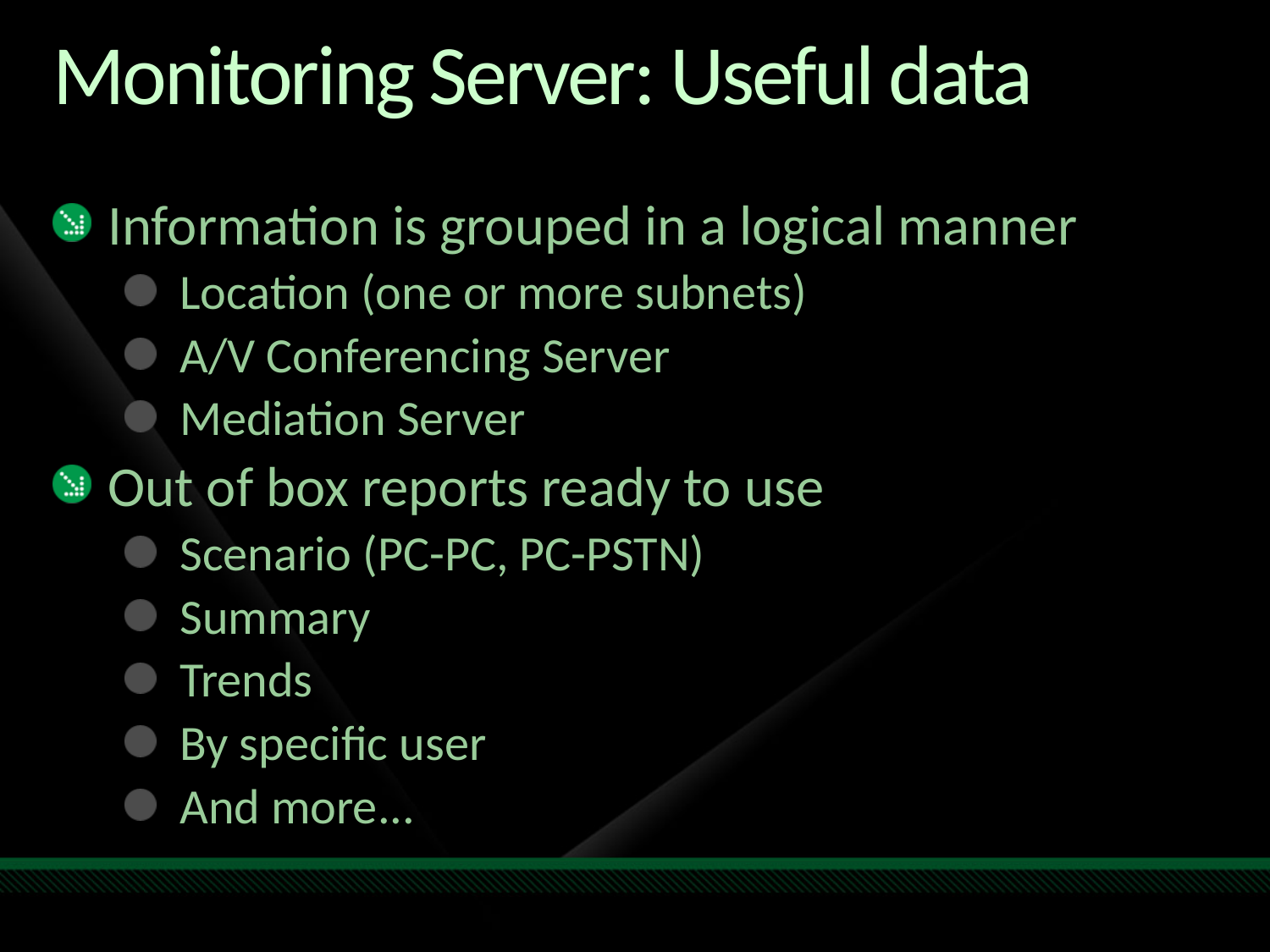

# Monitoring Server: Useful data
Information is grouped in a logical manner
Location (one or more subnets)
A/V Conferencing Server
Mediation Server
Out of box reports ready to use
Scenario (PC-PC, PC-PSTN)
Summary
Trends
By specific user
And more...